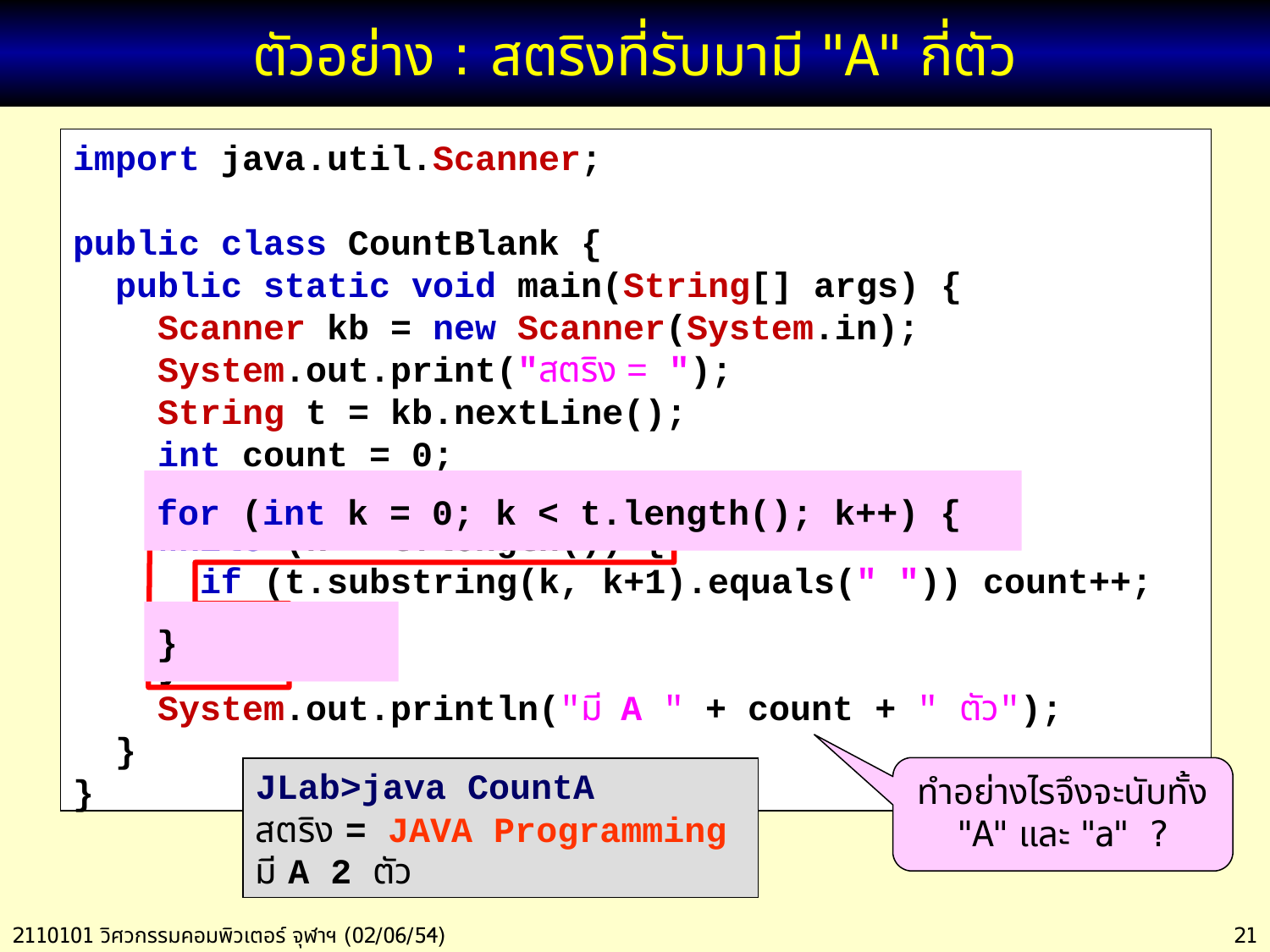

# ตัวอย่าง : สตริงที่รับมามี "A" กี่ตัว
import java.util.Scanner;

public class CountBlank {
  public static void main(String[] args) {
    Scanner kb = new Scanner(System.in);
    System.out.print("สตริง = ");
    String t = kb.nextLine();
    int count = 0;
    int k = 0;
    while (k < t.length()) {
      if (t.substring(k, k+1).equals(" ")) count++;
      k++;
    }
    System.out.println("มี  A " + count + " ตัว");
  }
}
for (int k = 0; k < t.length(); k++) {
}

ทำอย่างไรจึงจะนับทั้ง "A" และ "a"  ?
JLab>java CountA
สตริง = JAVA Programming
มี A 2 ตัว